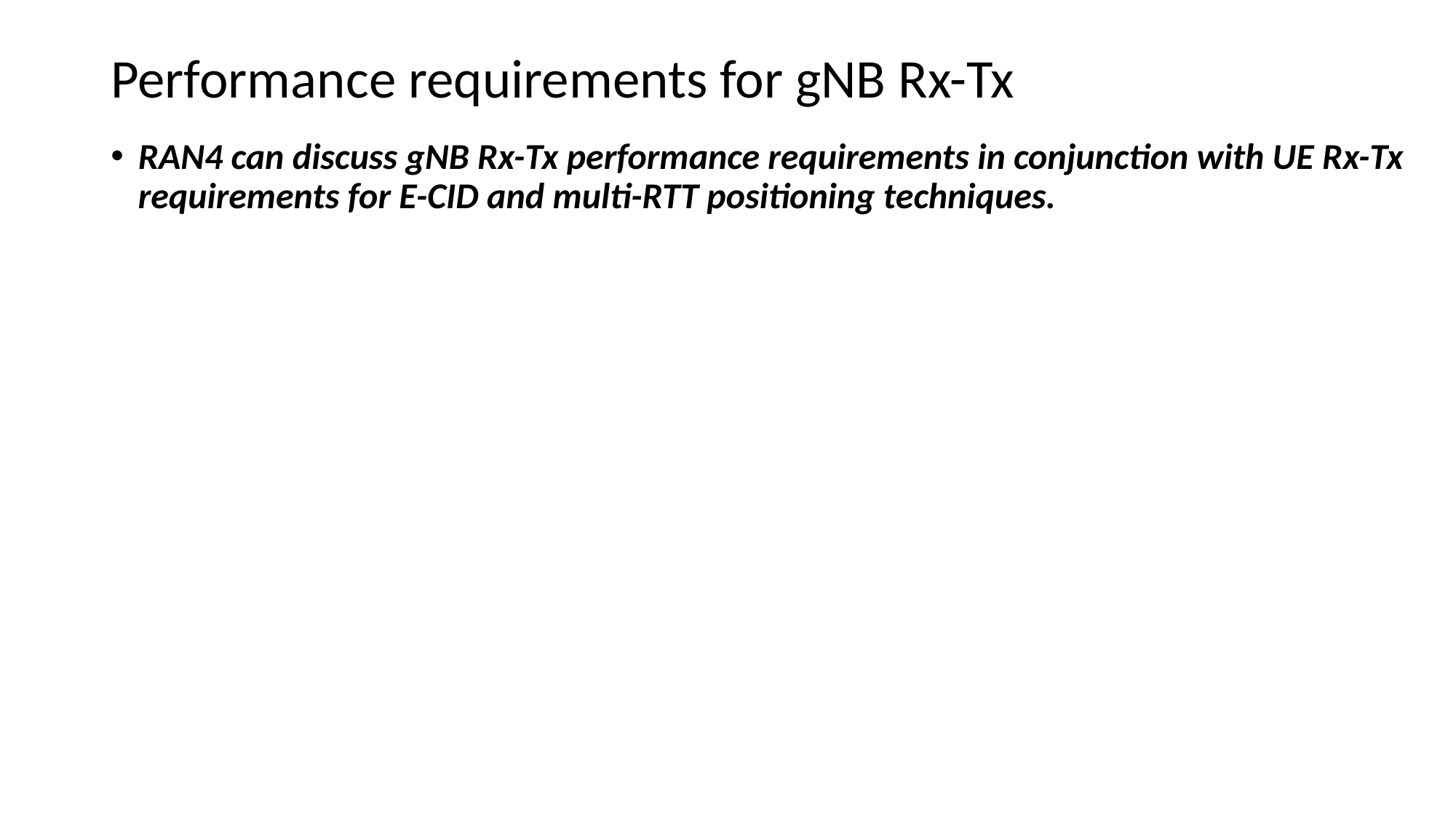

# Performance requirements for gNB Rx-Tx
RAN4 can discuss gNB Rx-Tx performance requirements in conjunction with UE Rx-Tx requirements for E-CID and multi-RTT positioning techniques.